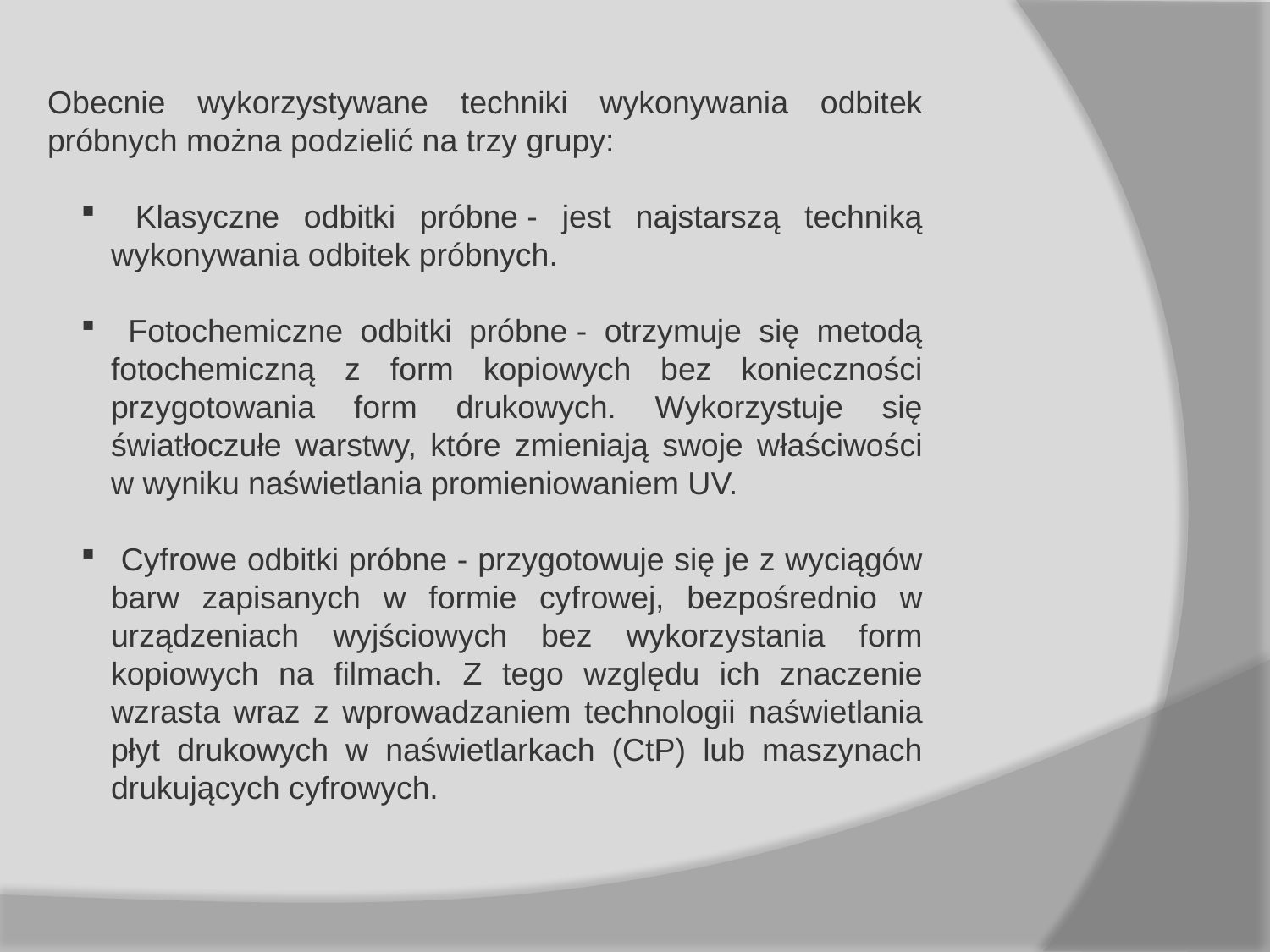

Obecnie wykorzystywane techniki wykonywania odbitek próbnych można podzielić na trzy grupy:

 Klasyczne odbitki próbne - jest najstarszą techniką wykonywania odbitek próbnych.

 Fotochemiczne odbitki próbne - otrzymuje się metodą fotochemiczną z form kopiowych bez konieczności przygotowania form drukowych. Wykorzystuje się światłoczułe warstwy, które zmieniają swoje właściwości w wyniku naświetlania promieniowaniem UV.

 Cyfrowe odbitki próbne - przygotowuje się je z wyciągów barw zapisanych w formie cyfrowej, bezpośrednio w urządzeniach wyjściowych bez wykorzystania form kopiowych na filmach. Z tego względu ich znaczenie wzrasta wraz z wprowadzaniem technologii naświetlania płyt drukowych w naświetlarkach (CtP) lub maszynach drukujących cyfrowych.